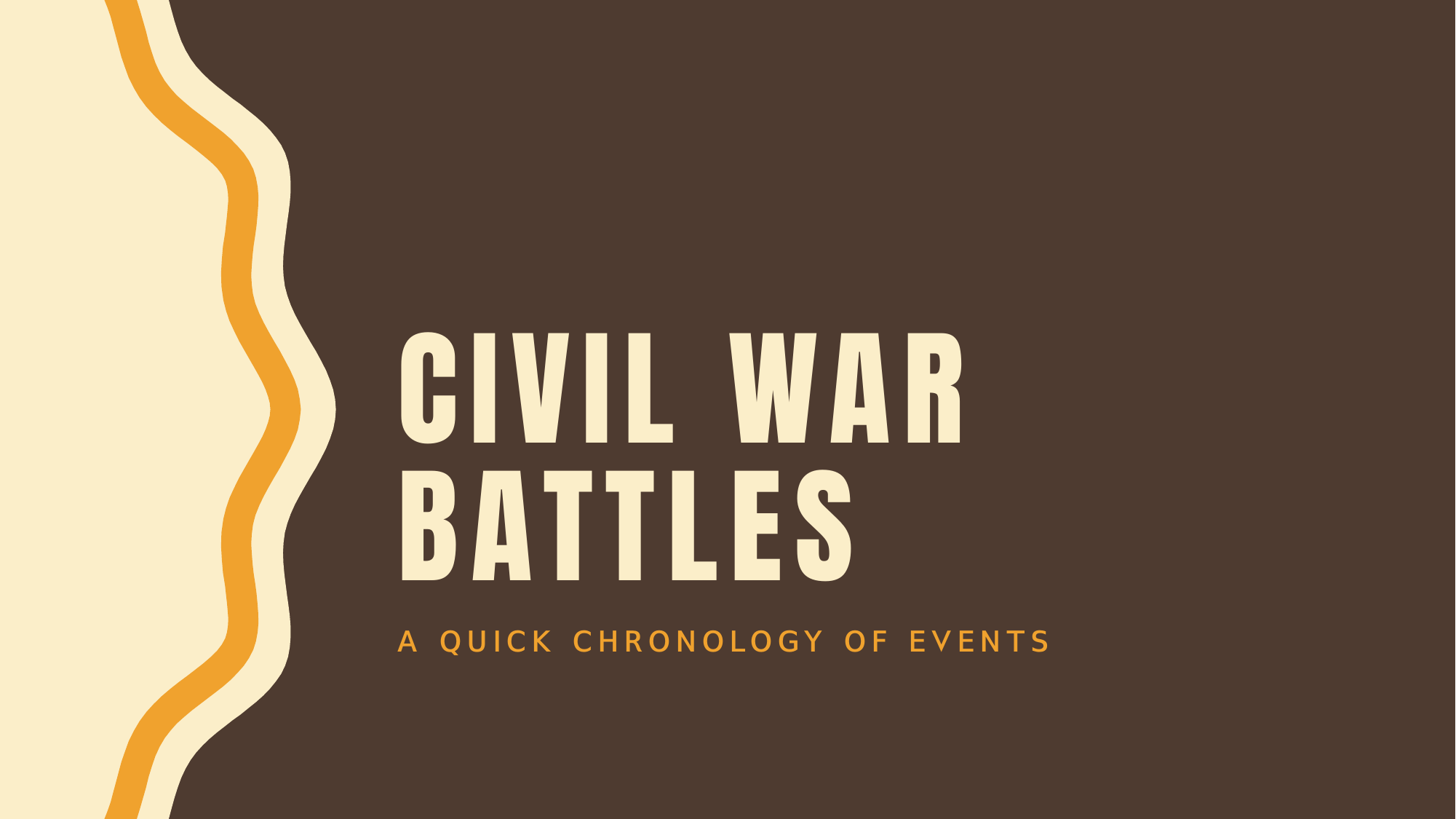

# Civil war battles
A quick chronology of events